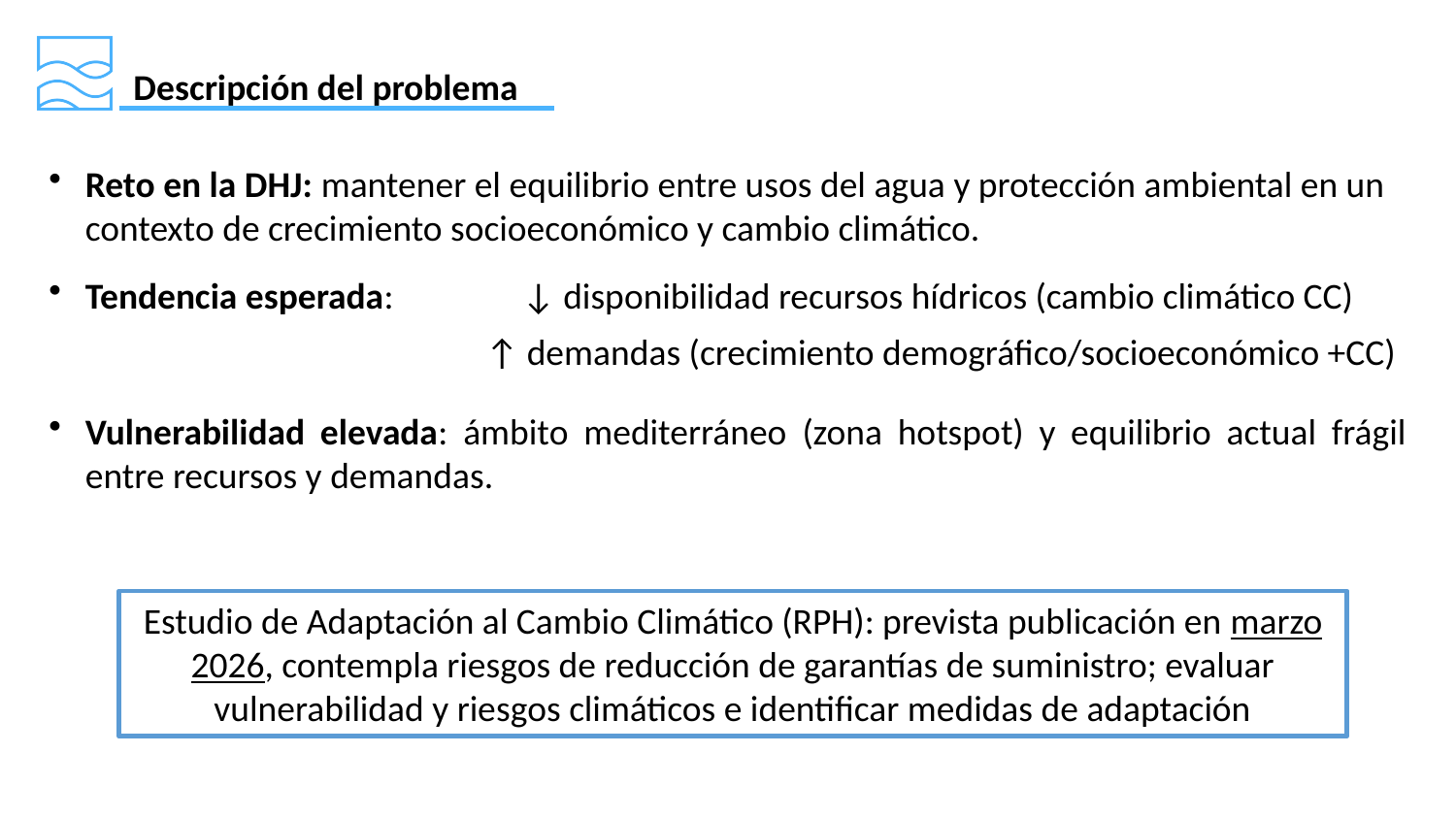

Descripción del problema
Reto en la DHJ: mantener el equilibrio entre usos del agua y protección ambiental en un contexto de crecimiento socioeconómico y cambio climático.
Tendencia esperada: 	↓ disponibilidad recursos hídricos (cambio climático CC)
			↑ demandas (crecimiento demográfico/socioeconómico +CC)
Vulnerabilidad elevada: ámbito mediterráneo (zona hotspot) y equilibrio actual frágil entre recursos y demandas.
Estudio de Adaptación al Cambio Climático (RPH): prevista publicación en marzo 2026, contempla riesgos de reducción de garantías de suministro; evaluar vulnerabilidad y riesgos climáticos e identificar medidas de adaptación